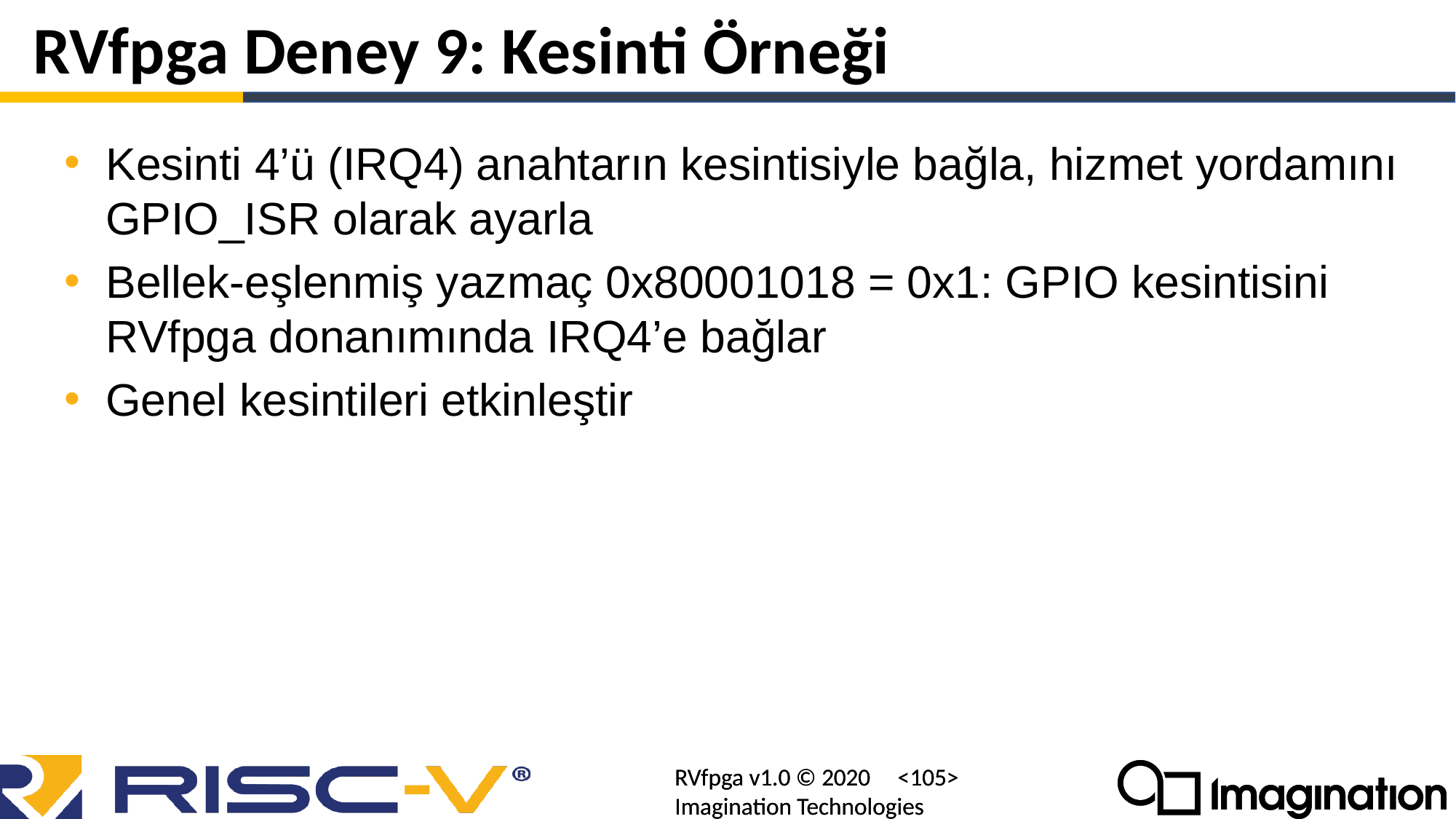

# RVfpga Deney 9: Kesinti Örneği
Kesinti 4’ü (IRQ4) anahtarın kesintisiyle bağla, hizmet yordamını GPIO_ISR olarak ayarla
Bellek-eşlenmiş yazmaç 0x80001018 = 0x1: GPIO kesintisini RVfpga donanımında IRQ4’e bağlar
Genel kesintileri etkinleştir